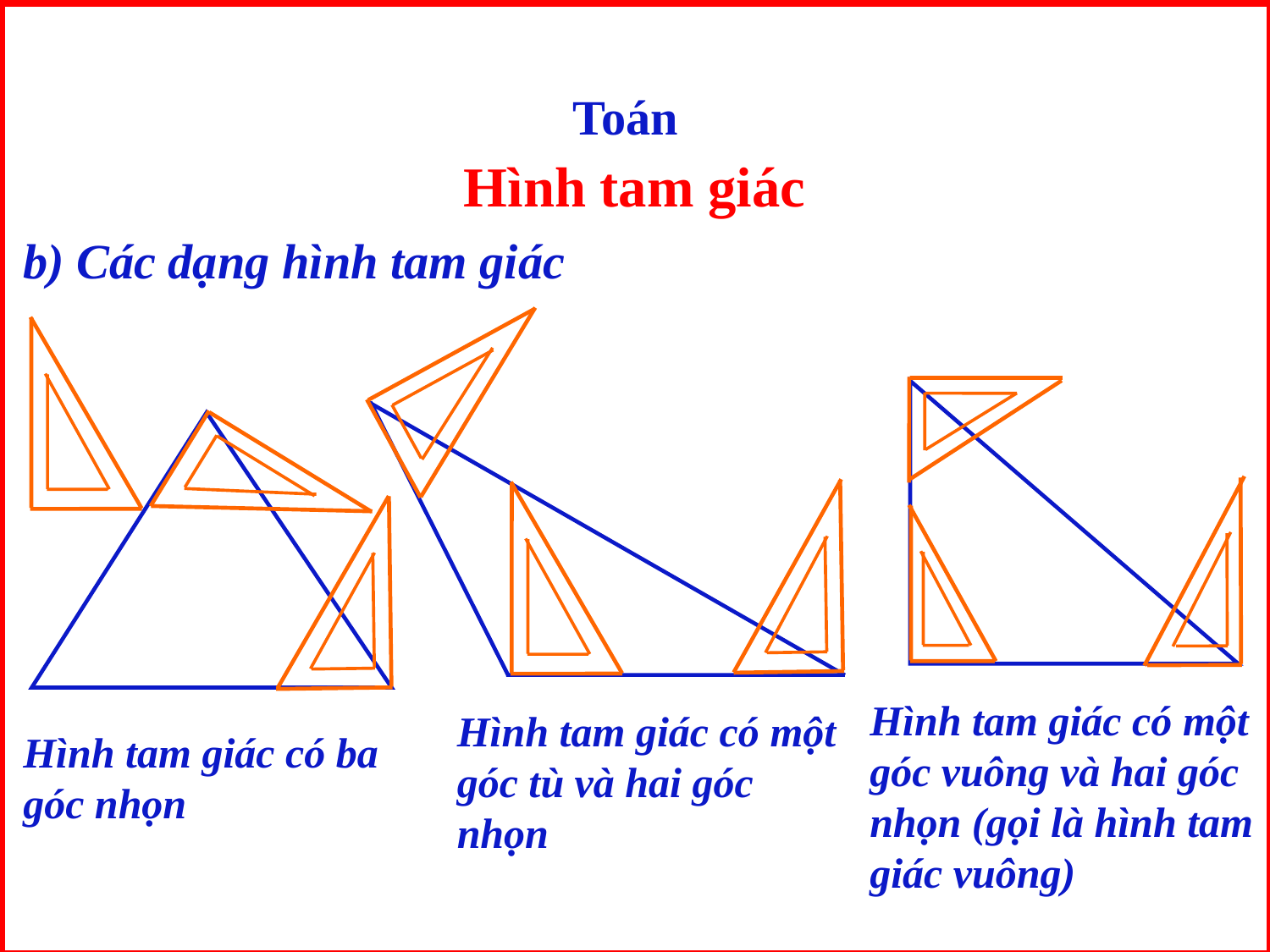

Toán
Hình tam giác
b) Các dạng hình tam giác

Hình tam giác có một góc vuông và hai góc nhọn (gọi là hình tam giác vuông)
Hình tam giác có một góc tù và hai góc nhọn
Hình tam giác có ba góc nhọn